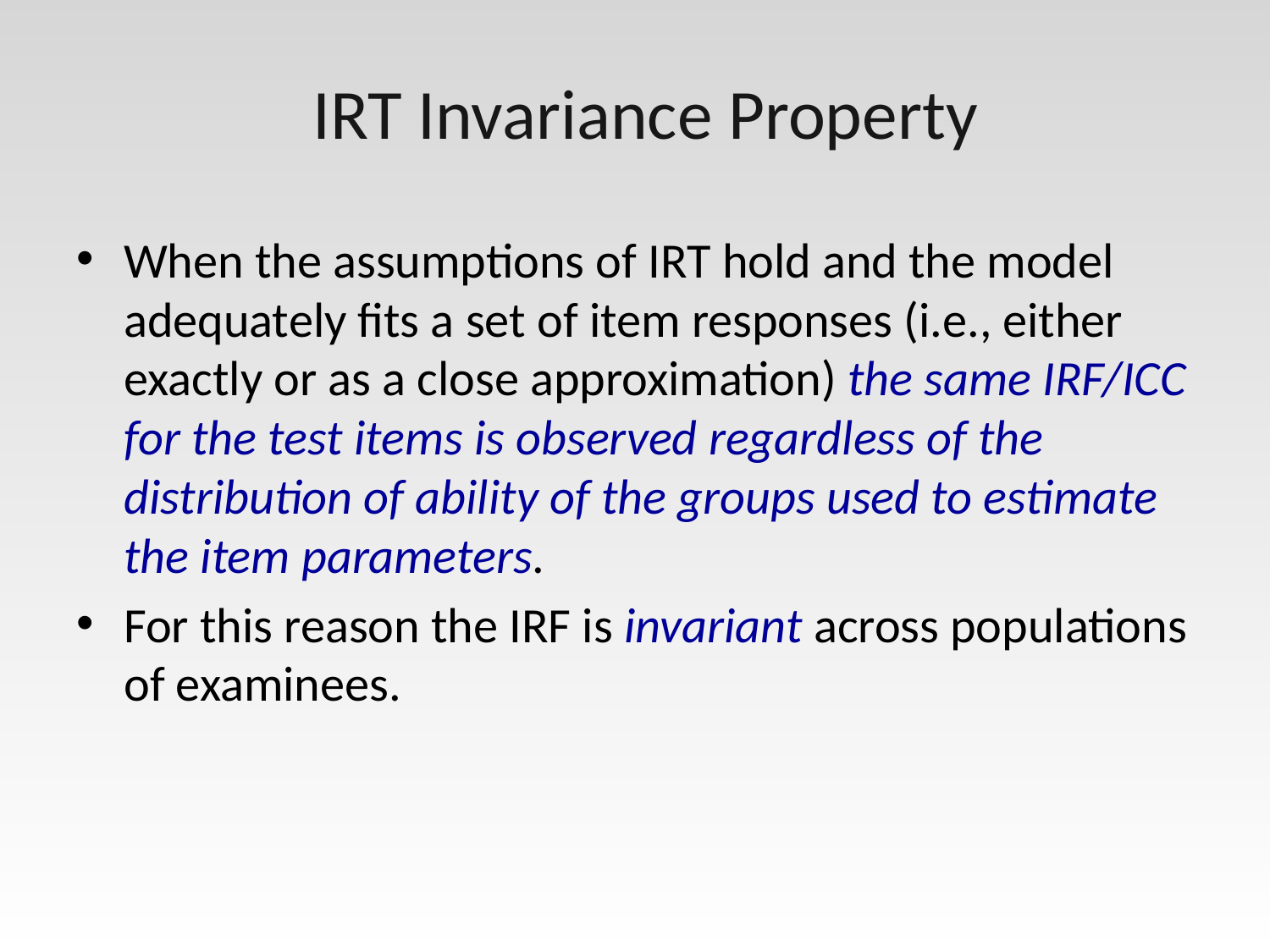

# IRT Invariance Property
When the assumptions of IRT hold and the model adequately fits a set of item responses (i.e., either exactly or as a close approximation) the same IRF/ICC for the test items is observed regardless of the distribution of ability of the groups used to estimate the item parameters.
For this reason the IRF is invariant across populations of examinees.